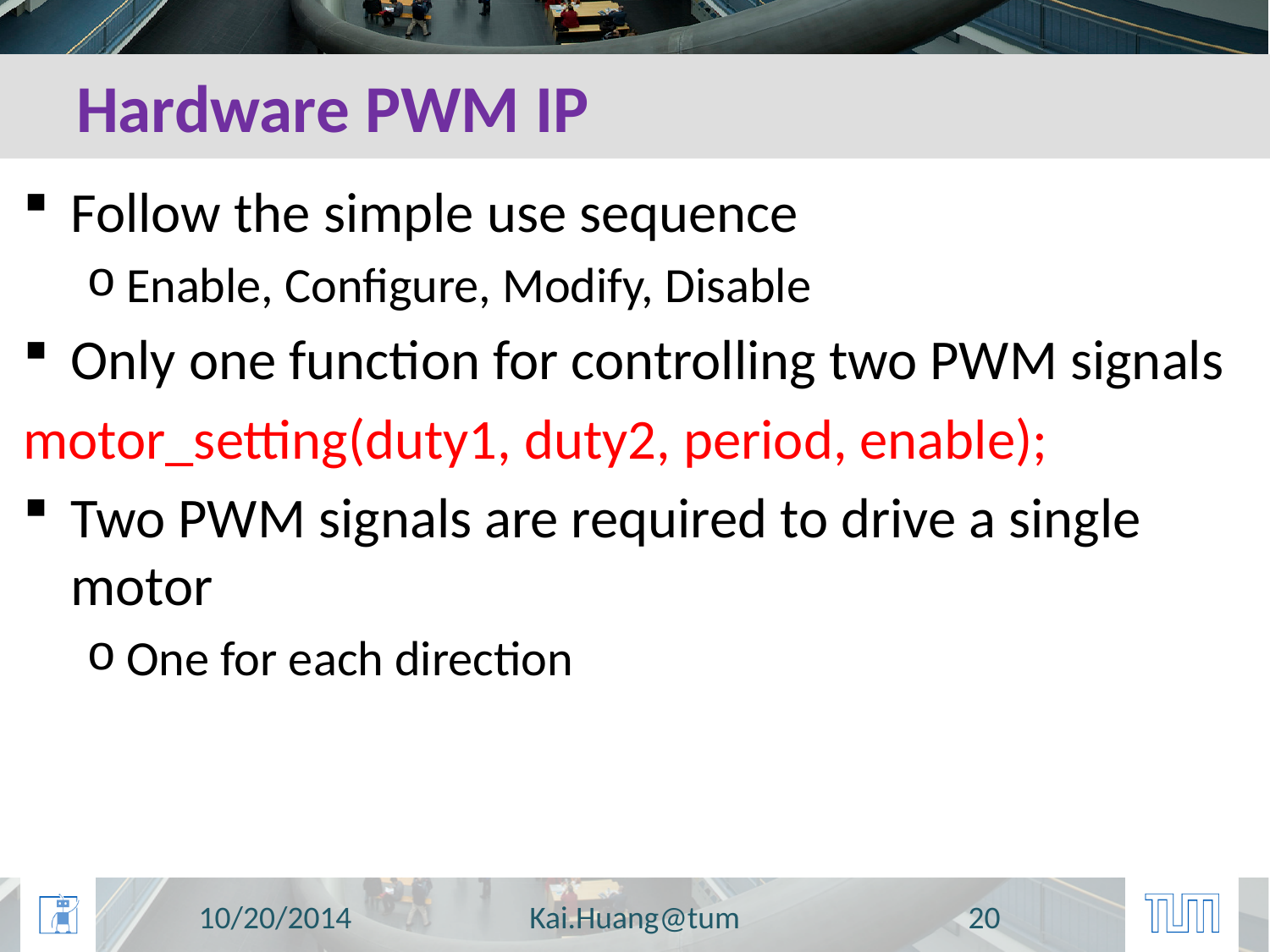

# Hardware PWM IP
Follow the simple use sequence
Enable, Configure, Modify, Disable
Only one function for controlling two PWM signals
motor_setting(duty1, duty2, period, enable);
Two PWM signals are required to drive a single motor
One for each direction

10/20/2014
Kai.Huang@tum
20